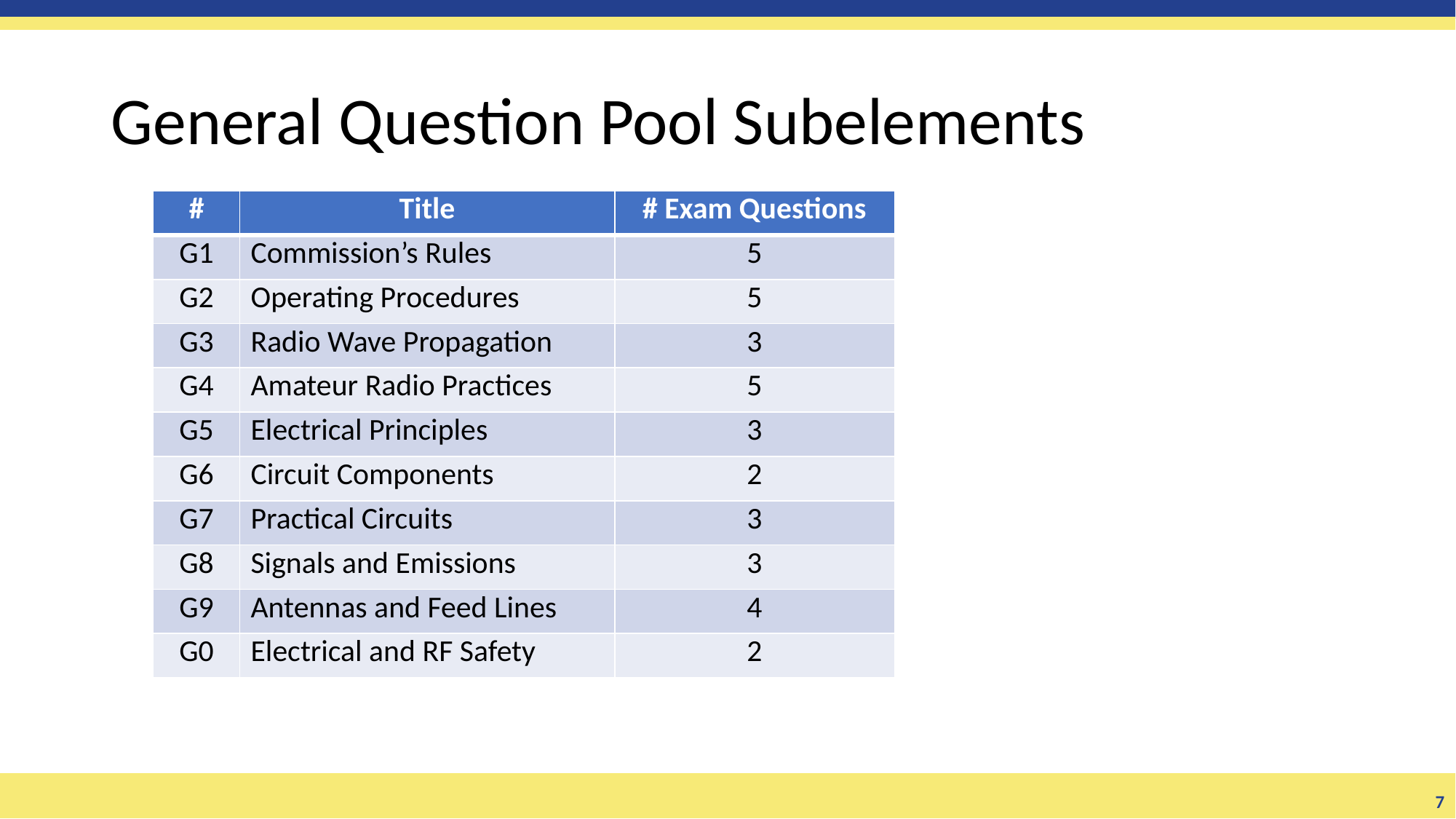

# General Question Pool Subelements
| # | Title | # Exam Questions |
| --- | --- | --- |
| G1 | Commission’s Rules | 5 |
| G2 | Operating Procedures | 5 |
| G3 | Radio Wave Propagation | 3 |
| G4 | Amateur Radio Practices | 5 |
| G5 | Electrical Principles | 3 |
| G6 | Circuit Components | 2 |
| G7 | Practical Circuits | 3 |
| G8 | Signals and Emissions | 3 |
| G9 | Antennas and Feed Lines | 4 |
| G0 | Electrical and RF Safety | 2 |